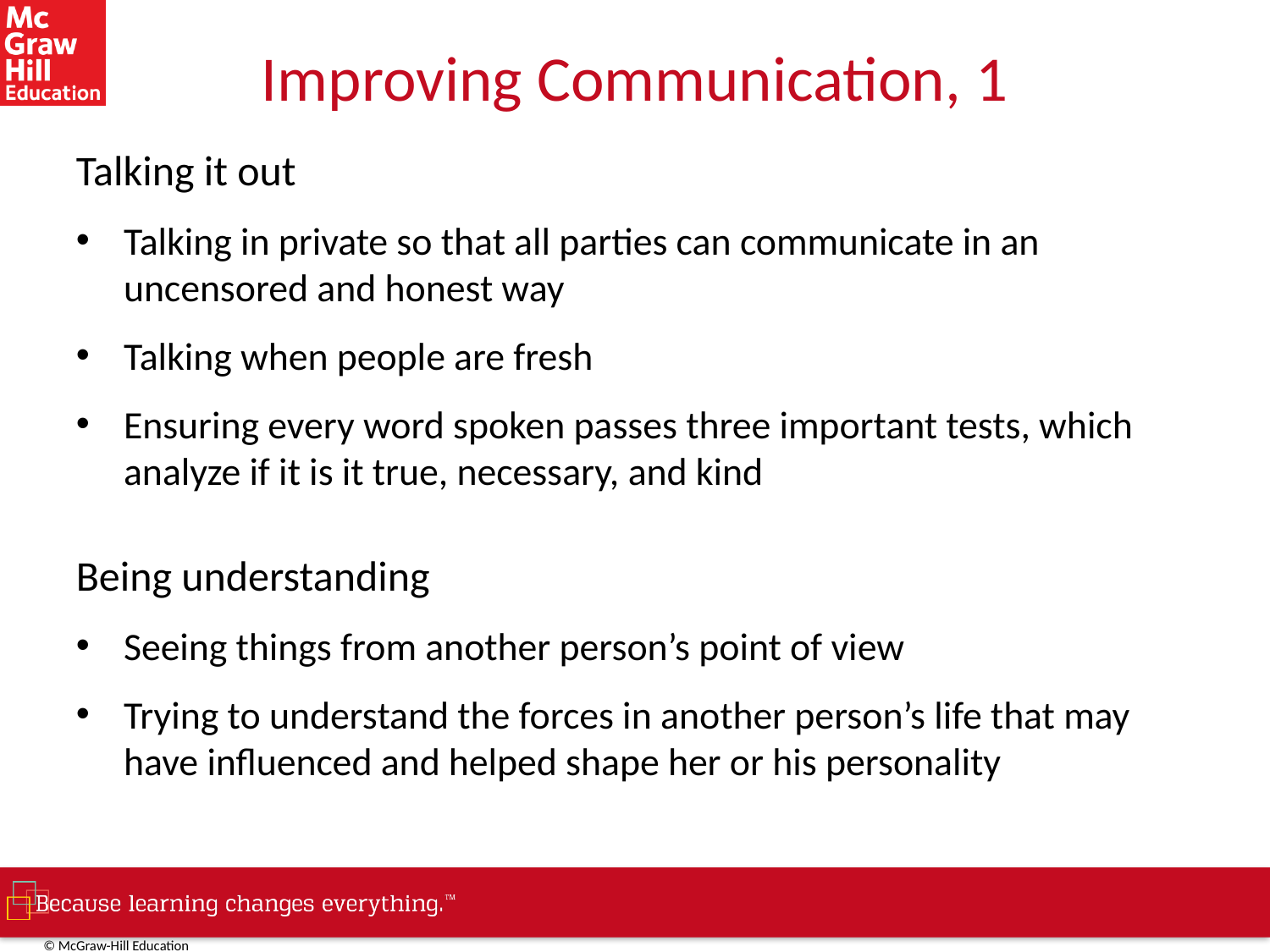

# Improving Communication, 1
Talking it out
Talking in private so that all parties can communicate in an uncensored and honest way
Talking when people are fresh
Ensuring every word spoken passes three important tests, which analyze if it is it true, necessary, and kind

Being understanding
Seeing things from another person’s point of view
Trying to understand the forces in another person’s life that may have influenced and helped shape her or his personality